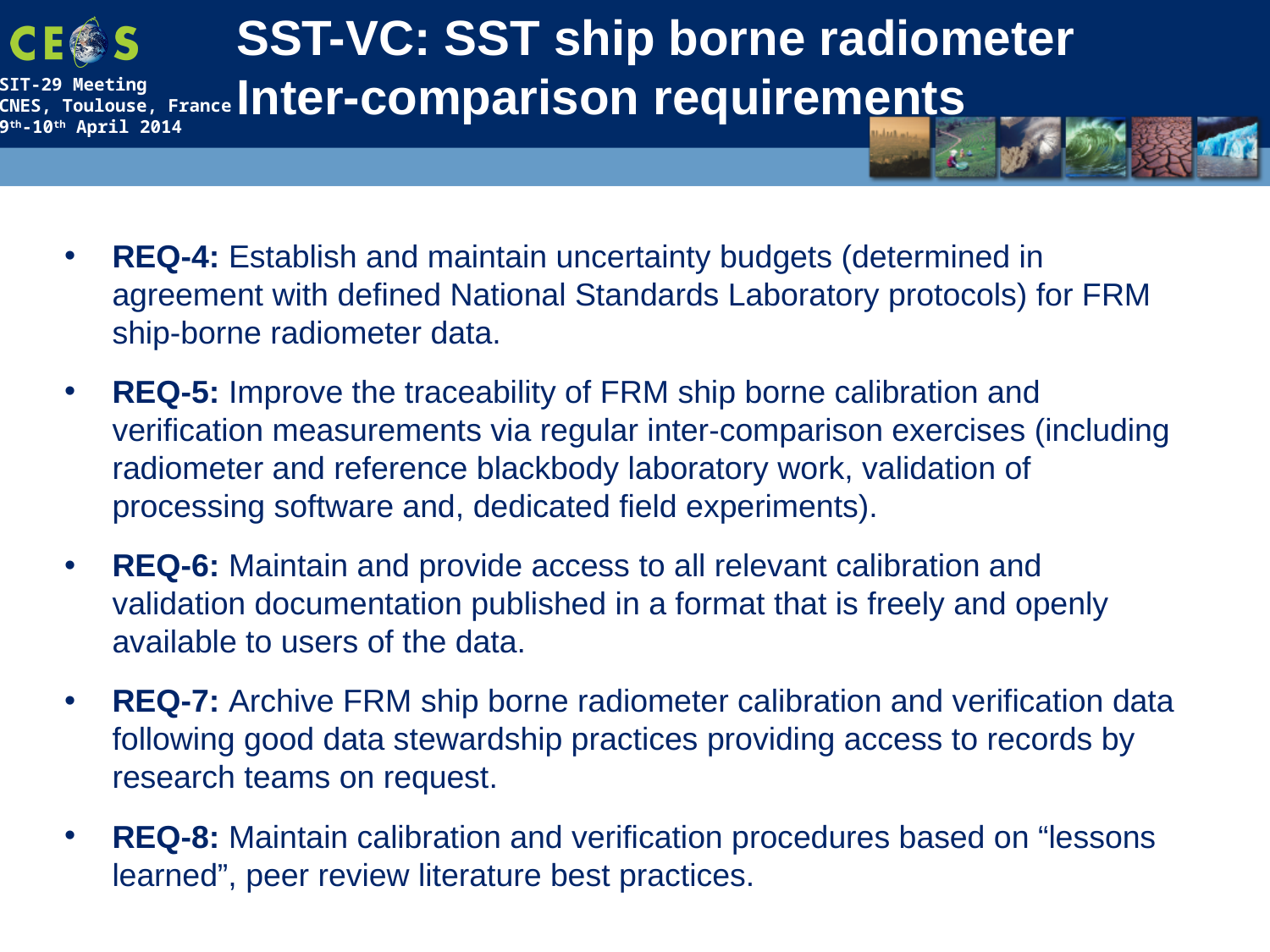

SST-VC: SST ship borne radiometer Inter-comparison requirements
REQ-4: Establish and maintain uncertainty budgets (determined in agreement with defined National Standards Laboratory protocols) for FRM ship-borne radiometer data.
REQ-5: Improve the traceability of FRM ship borne calibration and verification measurements via regular inter-comparison exercises (including radiometer and reference blackbody laboratory work, validation of processing software and, dedicated field experiments).
REQ-6: Maintain and provide access to all relevant calibration and validation documentation published in a format that is freely and openly available to users of the data.
REQ-7: Archive FRM ship borne radiometer calibration and verification data following good data stewardship practices providing access to records by research teams on request.
REQ-8: Maintain calibration and verification procedures based on “lessons learned”, peer review literature best practices.